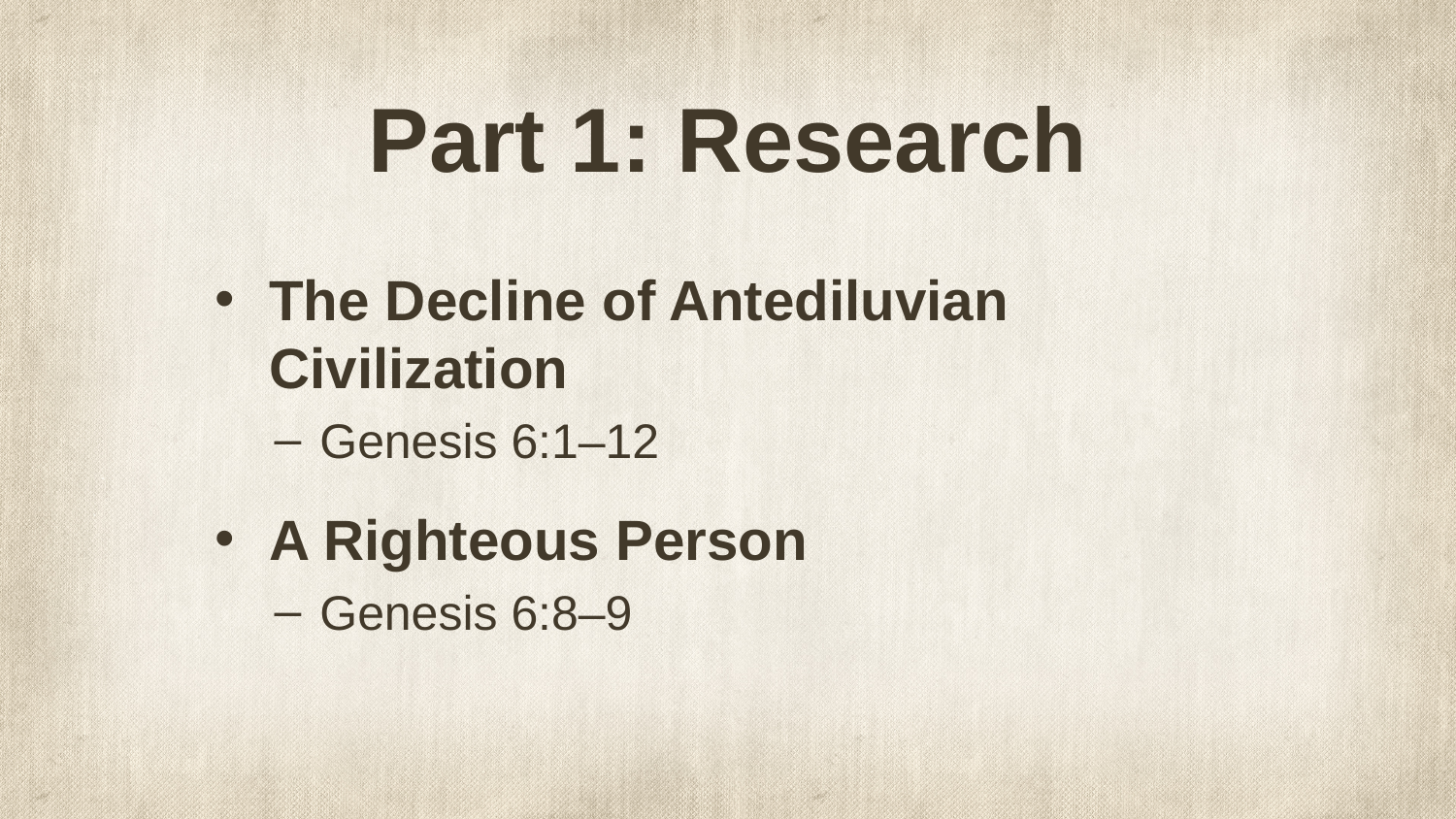

# Part 1: Research
The Decline of Antediluvian Civilization
Genesis 6:1–12
A Righteous Person
Genesis 6:8–9